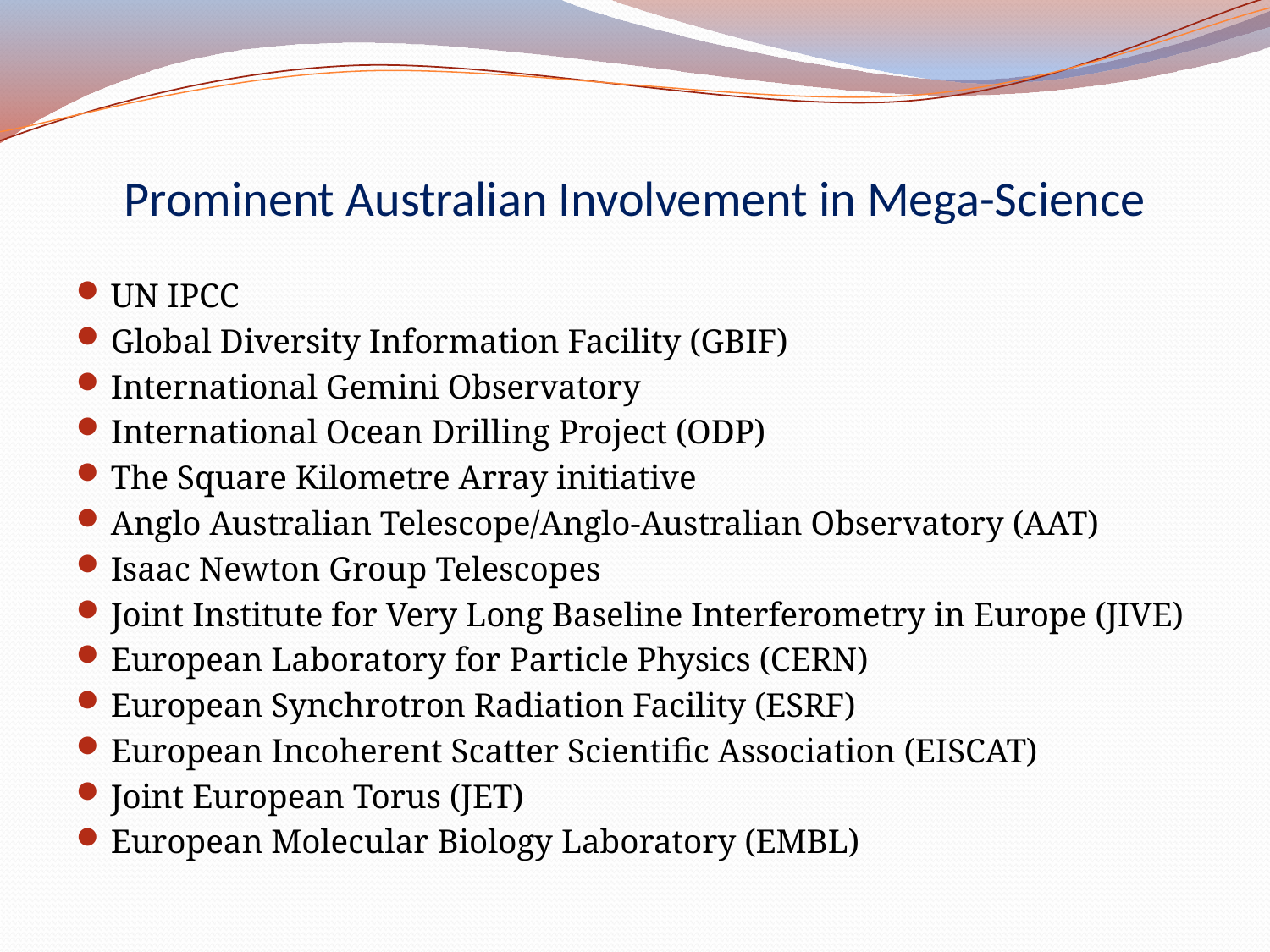

# Prominent Australian Involvement in Mega-Science
UN IPCC
Global Diversity Information Facility (GBIF)
International Gemini Observatory
International Ocean Drilling Project (ODP)
The Square Kilometre Array initiative
Anglo Australian Telescope/Anglo-Australian Observatory (AAT)
Isaac Newton Group Telescopes
Joint Institute for Very Long Baseline Interferometry in Europe (JIVE)
European Laboratory for Particle Physics (CERN)
European Synchrotron Radiation Facility (ESRF)
European Incoherent Scatter Scientific Association (EISCAT)
Joint European Torus (JET)
European Molecular Biology Laboratory (EMBL)